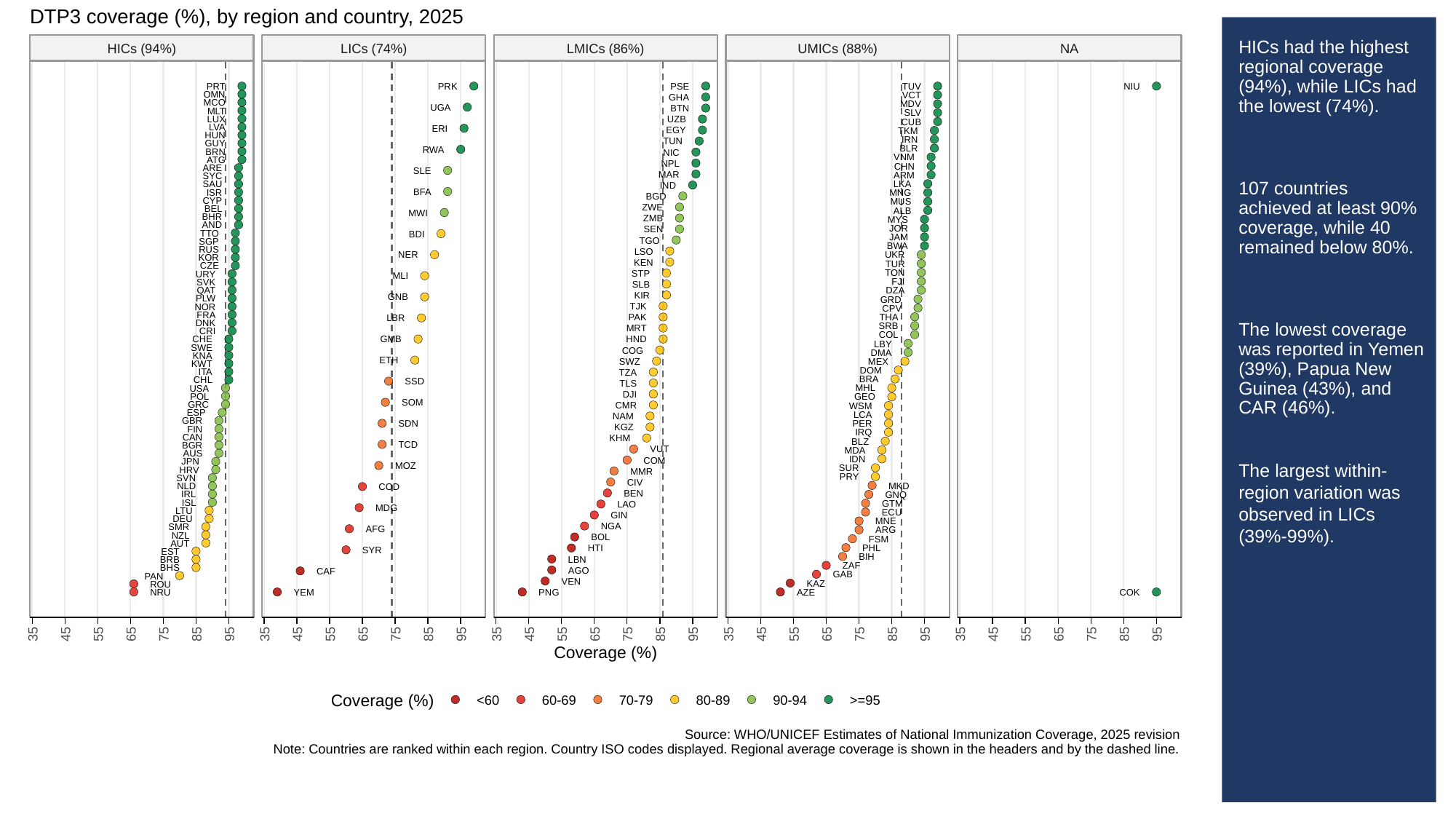

DTP3 coverage (%), by region and country, 2025

HICs (94%)
LICs (74%)
LMICs (86%)
UMICs (88%)
NA

PRT
PRK
PSE
TUV
NIU

OMN
VCT

GHA

MCO

MDV

UGA

BTN

MLT

SLV

LUX
UZB

CUB

LVA

ERI

EGY
TKM

HUN

IRN

TUN

GUY

BLR

RWA

BRN
NIC

VNM

ATG

NPL

CHN

ARE

SLE

MAR
ARM

SYC

LKA
SAU

IND

BFA

ISR
MNG

BGD

CYP

MUS

ZWE

BEL

ALB

MWI

BHR

ZMB

MYS

AND

JOR

SEN

TTO
BDI

JAM

TGO

SGP

BWA

RUS

LSO

NER
UKR

KOR

KEN

TUR

CZE

TON

STP
URY

MLI

FJI
SVK

SLB

QAT
DZA

KIR

GNB

PLW

GRD

TJK
NOR

CPV

FRA

THA
PAK

LBR

DNK

SRB

MRT

CRI

COL

CHE
GMB
HND

LBY

SWE

COG

DMA

KNA

ETH

SWZ
MEX

KWT

DOM

ITA
TZA

BRA

CHL

SSD

TLS

MHL
USA

DJI

POL
GEO

SOM

GRC

CMR
WSM

ESP

LCA

NAM

GBR

SDN
PER

KGZ

FIN

IRQ

CAN

KHM

BLZ

TCD
BGR

VUT

MDA

AUS

IDN

COM

JPN

MOZ

SUR

HRV

MMR

PRY

SVN

CIV

MKD

NLD
COD

BEN

IRL
GNQ

ISL

GTM
LAO

MDG

LTU

ECU

GIN

DEU

MNE

NGA
SMR

AFG

ARG

NZL

BOL

FSM

AUT

PHL
HTI

SYR

EST

BIH

LBN
BRB

ZAF

BHS

AGO

CAF

GAB

PAN

VEN

KAZ
ROU

NRU
YEM
PNG
AZE
COK

35
45
55
65
75
85
95
35
45
55
65
75
85
95
35
45
55
65
75
85
95
35
45
55
65
75
85
95
35
45
55
65
75
85
95
Coverage (%)
Coverage (%)
<60
60-69
70-79
80-89
90-94
>=95

Source: WHO/UNICEF Estimates of National Immunization Coverage, 2025 revision
Note: Countries are ranked within each region. Country ISO codes displayed. Regional average coverage is shown in the headers and by the dashed line.
# HICs had the highest regional coverage (94%), while LICs had the lowest (74%).

107 countries achieved at least 90% coverage, while 40 remained below 80%.

The lowest coverage was reported in Yemen (39%), Papua New Guinea (43%), and CAR (46%).

The largest within-region variation was observed in LICs (39%-99%).